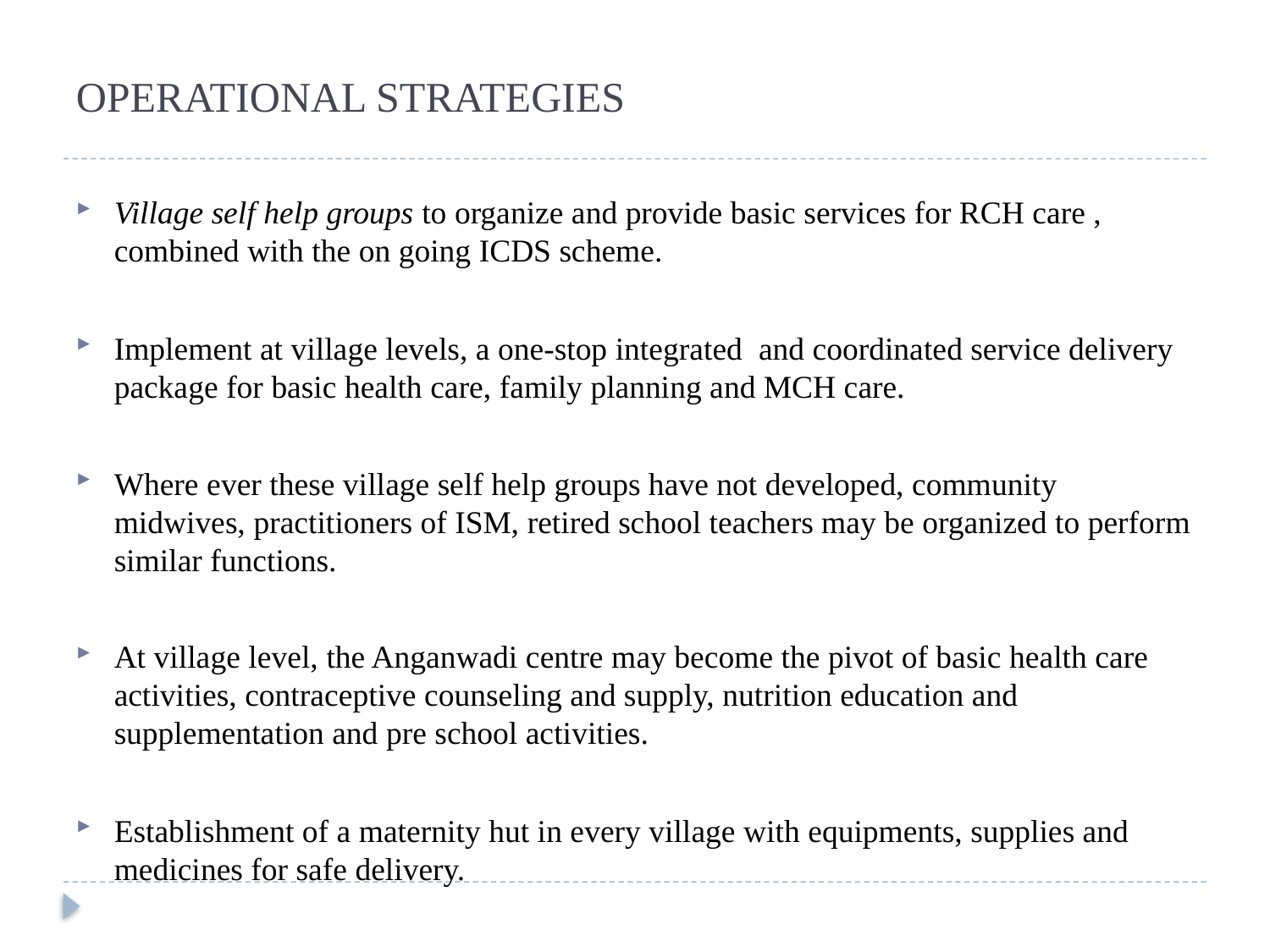

# OPERATIONAL STRATEGIES

Village self help groups to organize and provide basic services for RCH care , combined with the on going ICDS scheme.

Implement at village levels, a one-stop integrated  and coordinated service delivery package for basic health care, family planning and MCH care.

Where ever these village self help groups have not developed, community midwives, practitioners of ISM, retired school teachers may be organized to perform similar functions.

At village level, the Anganwadi centre may become the pivot of basic health care activities, contraceptive counseling and supply, nutrition education and supplementation and pre school activities.

Establishment of a maternity hut in every village with equipments, supplies and medicines for safe delivery.